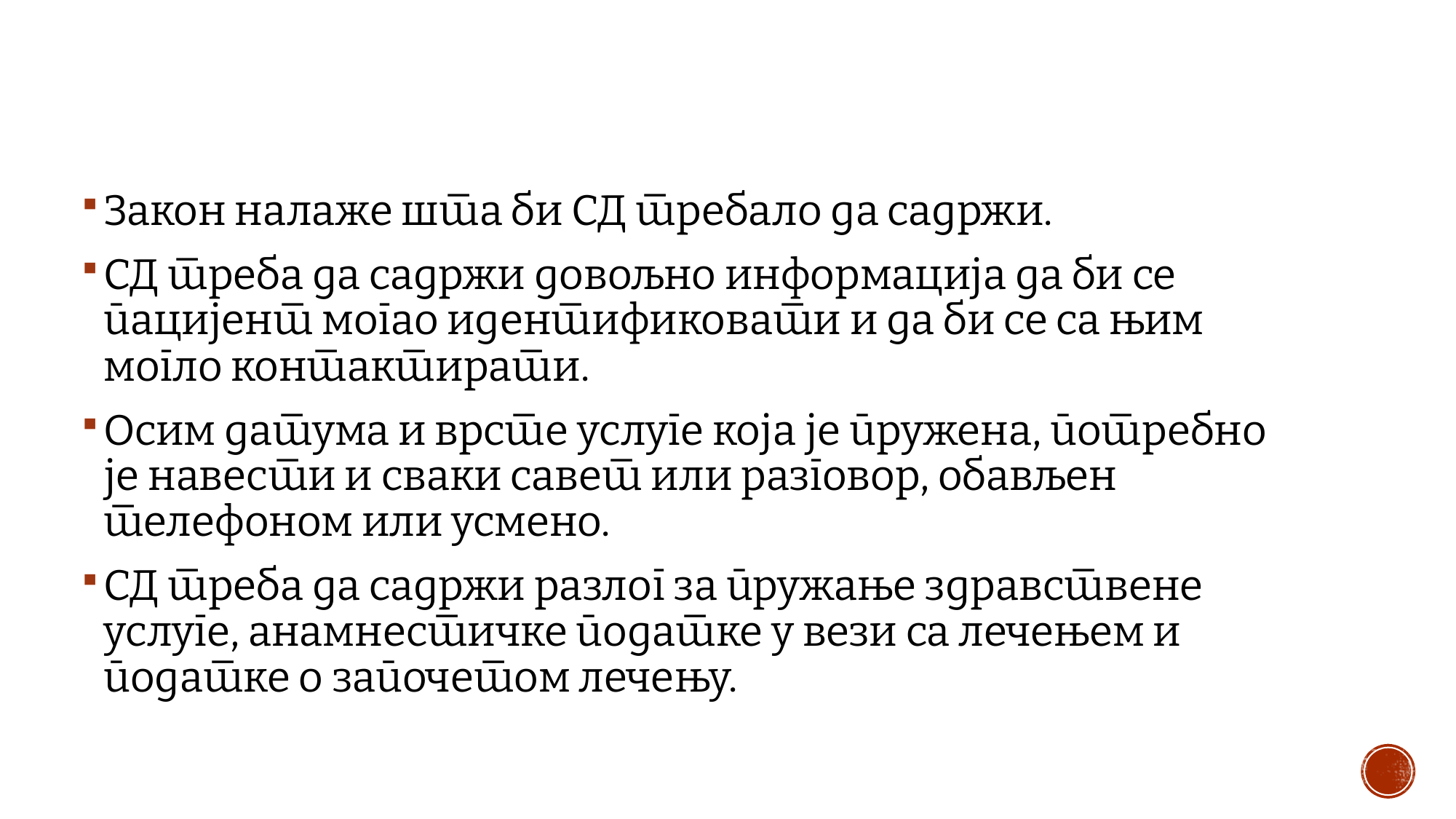

Закон налаже шта би СД требало да садржи.
СД треба да садржи довољно информација да би се пацијент могао идентификовати и да би се са њим могло контактирати.
Осим датума и врсте услуге која је пружена, потребно је навести и сваки савет или разговор, обављен телефоном или усмено.
СД треба да садржи разлог за пружање здравствене услуге, анамнестичке податке у вези са лечењем и податке о започетом лечењу.